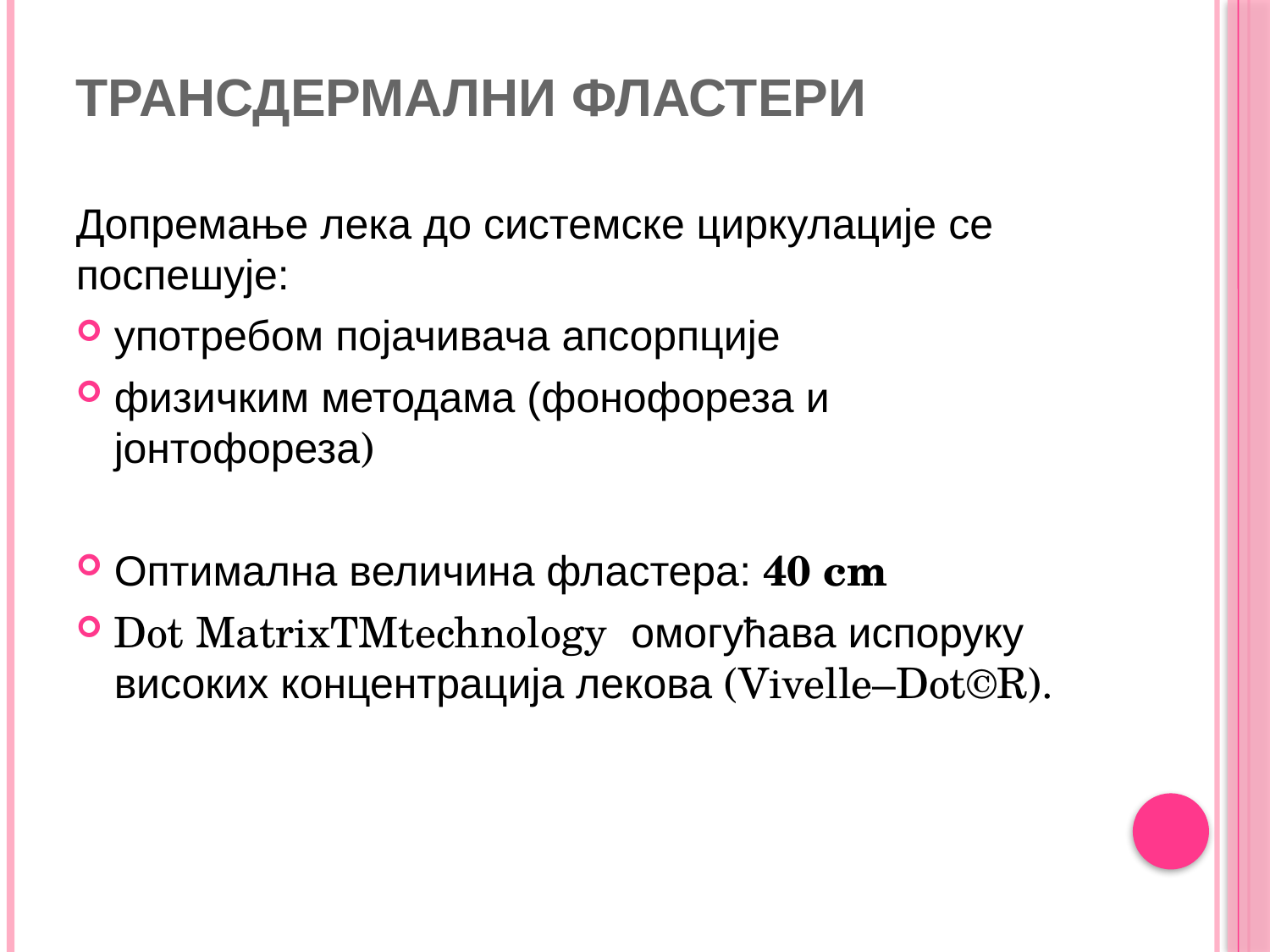

# Трансдермални фластери
Допремање лека до системске циркулације се поспешује:
употребом појачивача апсорпције
физичким методама (фонофореза и јонтофореза)

Оптимална величина фластера: 40 cm
Dot MatrixTMtechnology  омогућава испоруку високих концентрација лекова (Vivelle–Dot©R).